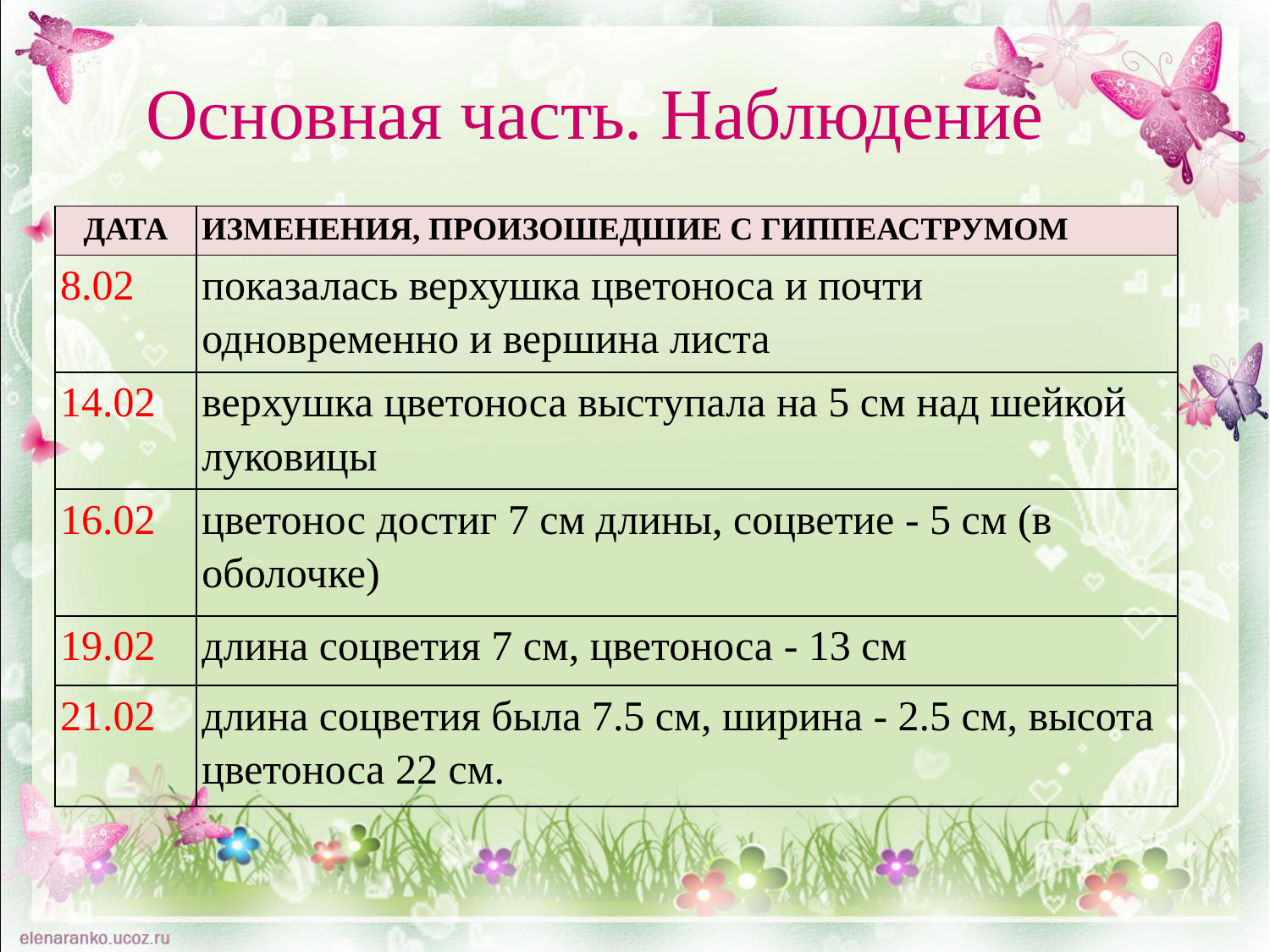

# Основная часть. Наблюдение
| ДАТА | ИЗМЕНЕНИЯ, ПРОИЗОШЕДШИЕ С ГИППЕАСТРУМОМ |
| --- | --- |
| 8.02 | показалась верхушка цветоноса и почти одновременно и вершина листа |
| 14.02 | верхушка цветоноса выступала на 5 см над шейкой луковицы |
| 16.02 | цветонос достиг 7 см длины, соцветие - 5 см (в оболочке) |
| 19.02 | длина соцветия 7 см, цветоноса - 13 см |
| 21.02 | длина соцветия была 7.5 см, ширина - 2.5 см, высота цветоноса 22 см. |